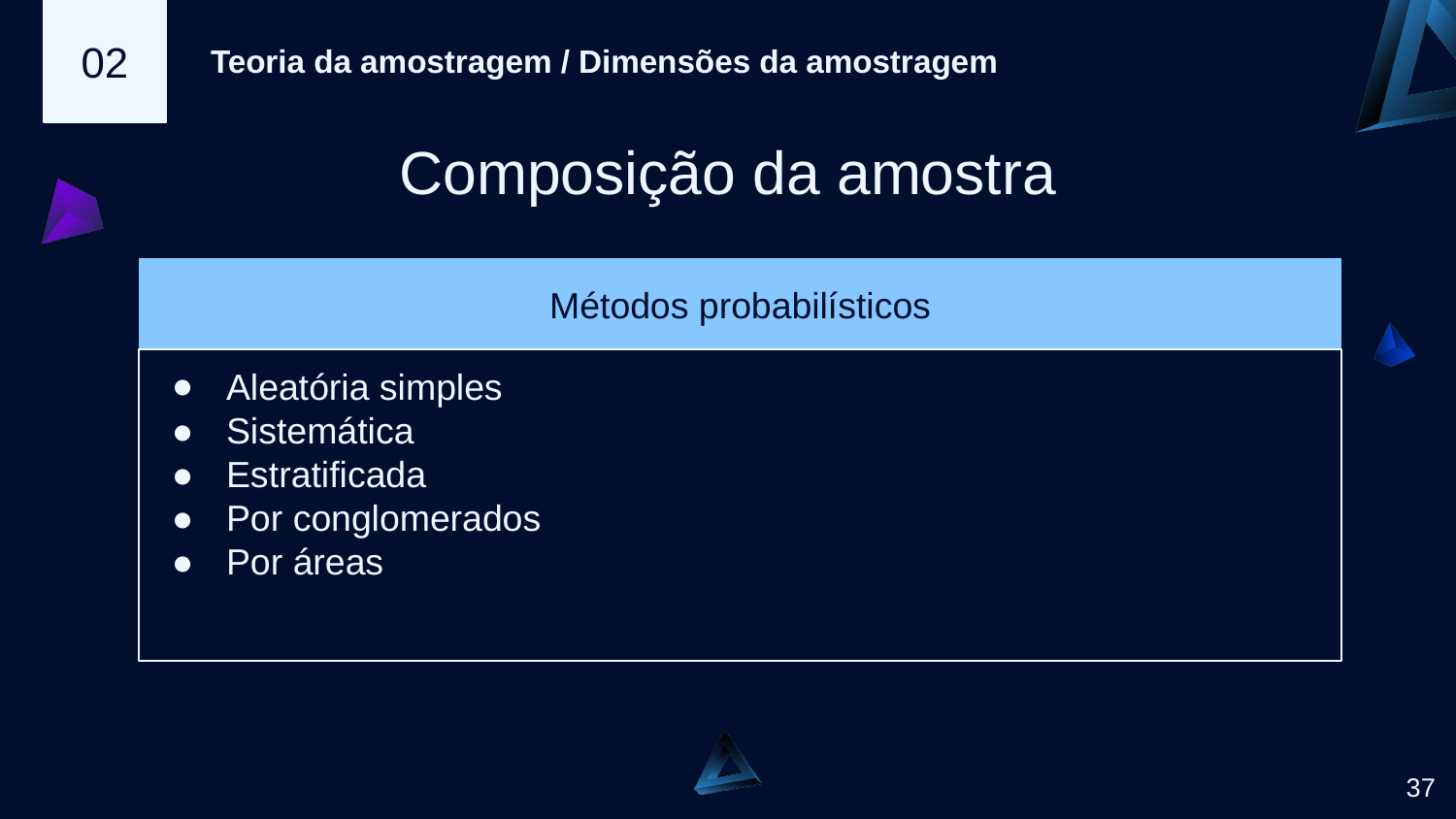

02
Teoria da amostragem / Dimensões da amostragem
Composição da amostra
# Métodos probabilísticos
Aleatória simples
Sistemática
Estratificada
Por conglomerados
Por áreas
37